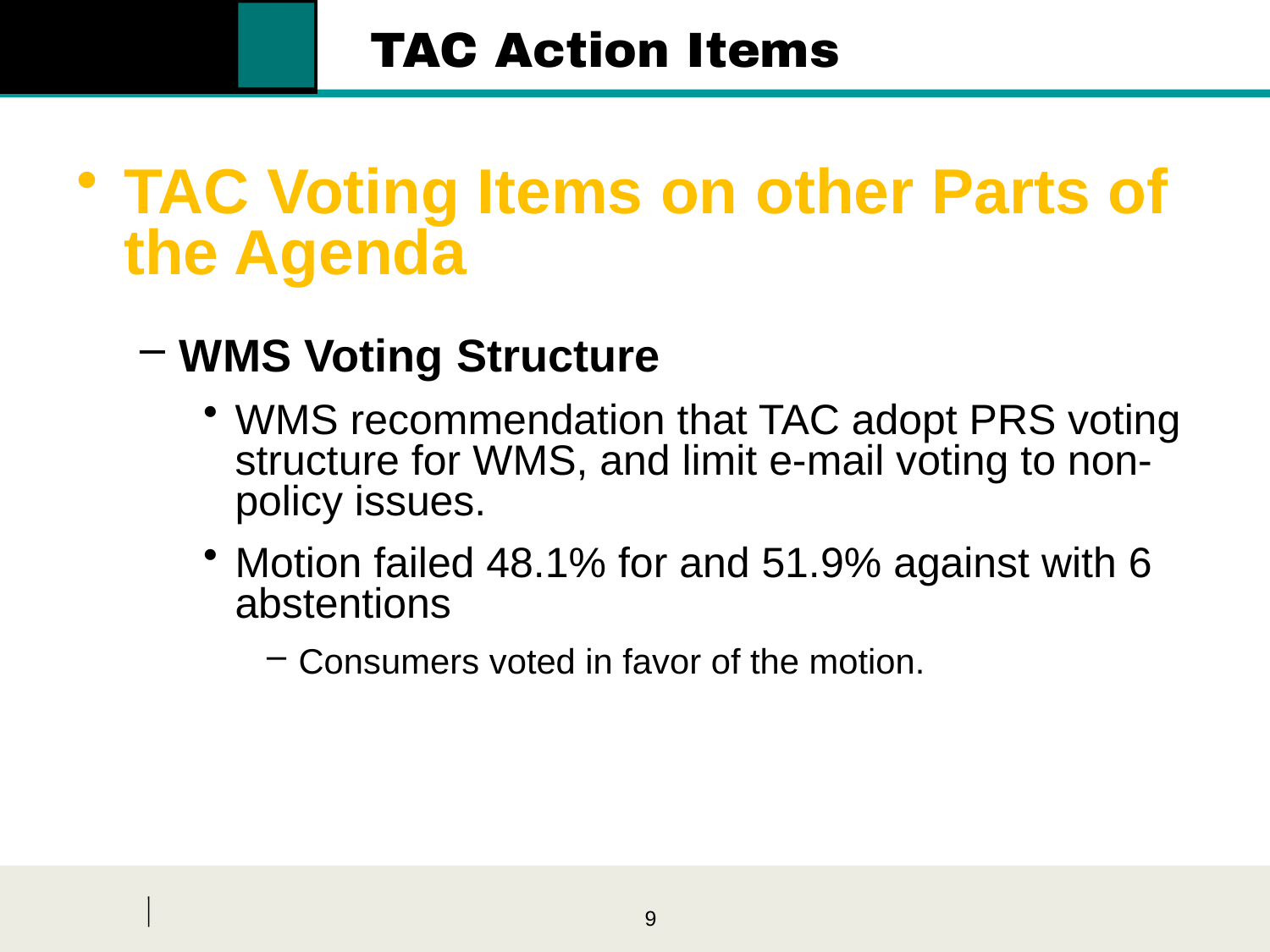

# TAC Action Items
TAC Voting Items on other Parts of the Agenda

WMS Voting Structure
WMS recommendation that TAC adopt PRS voting structure for WMS, and limit e-mail voting to non-policy issues.
Motion failed 48.1% for and 51.9% against with 6 abstentions
Consumers voted in favor of the motion.